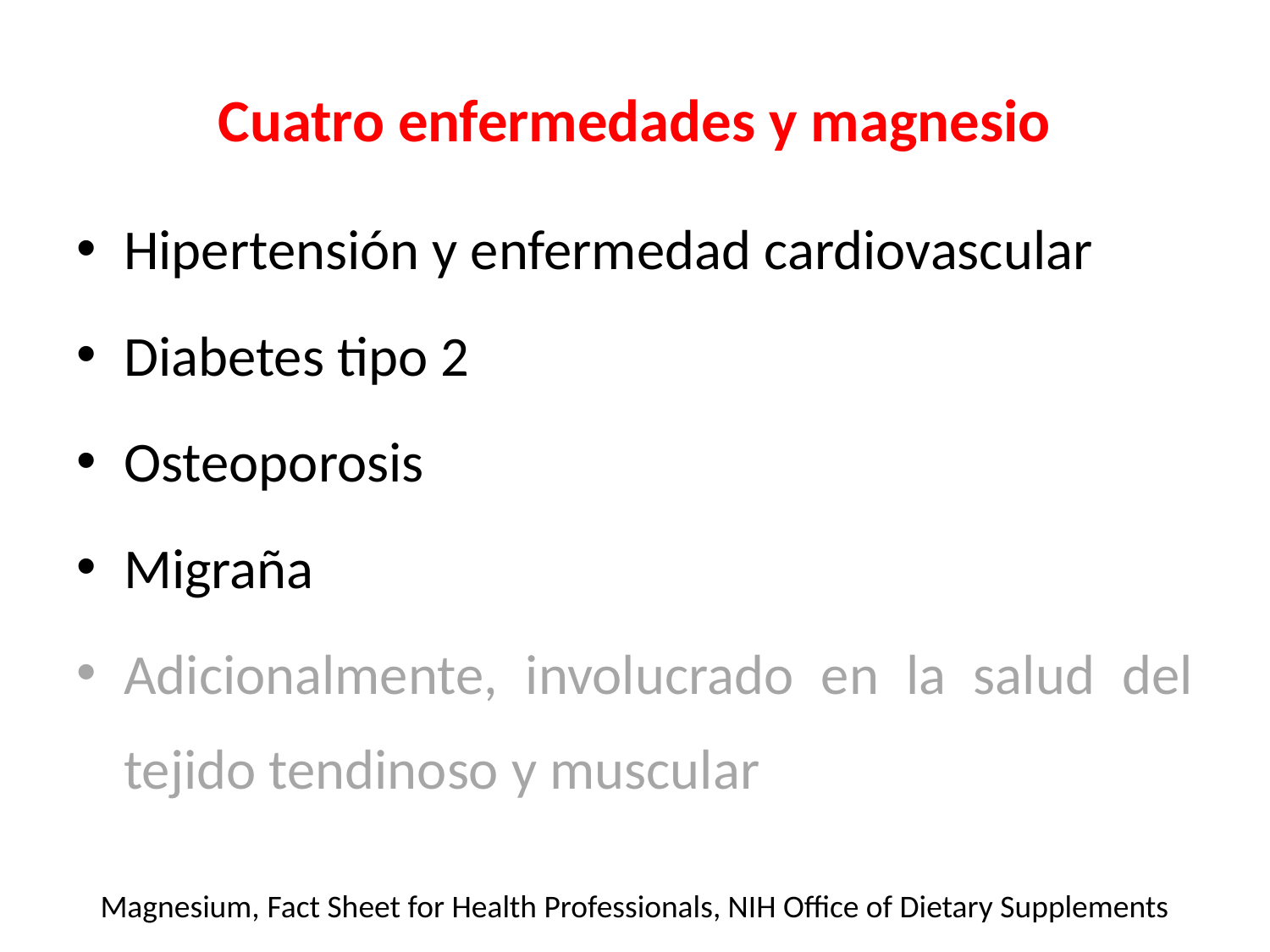

# Cuatro enfermedades y magnesio
Hipertensión y enfermedad cardiovascular
Diabetes tipo 2
Osteoporosis
Migraña
Adicionalmente, involucrado en la salud del tejido tendinoso y muscular
Magnesium, Fact Sheet for Health Professionals, NIH Office of Dietary Supplements